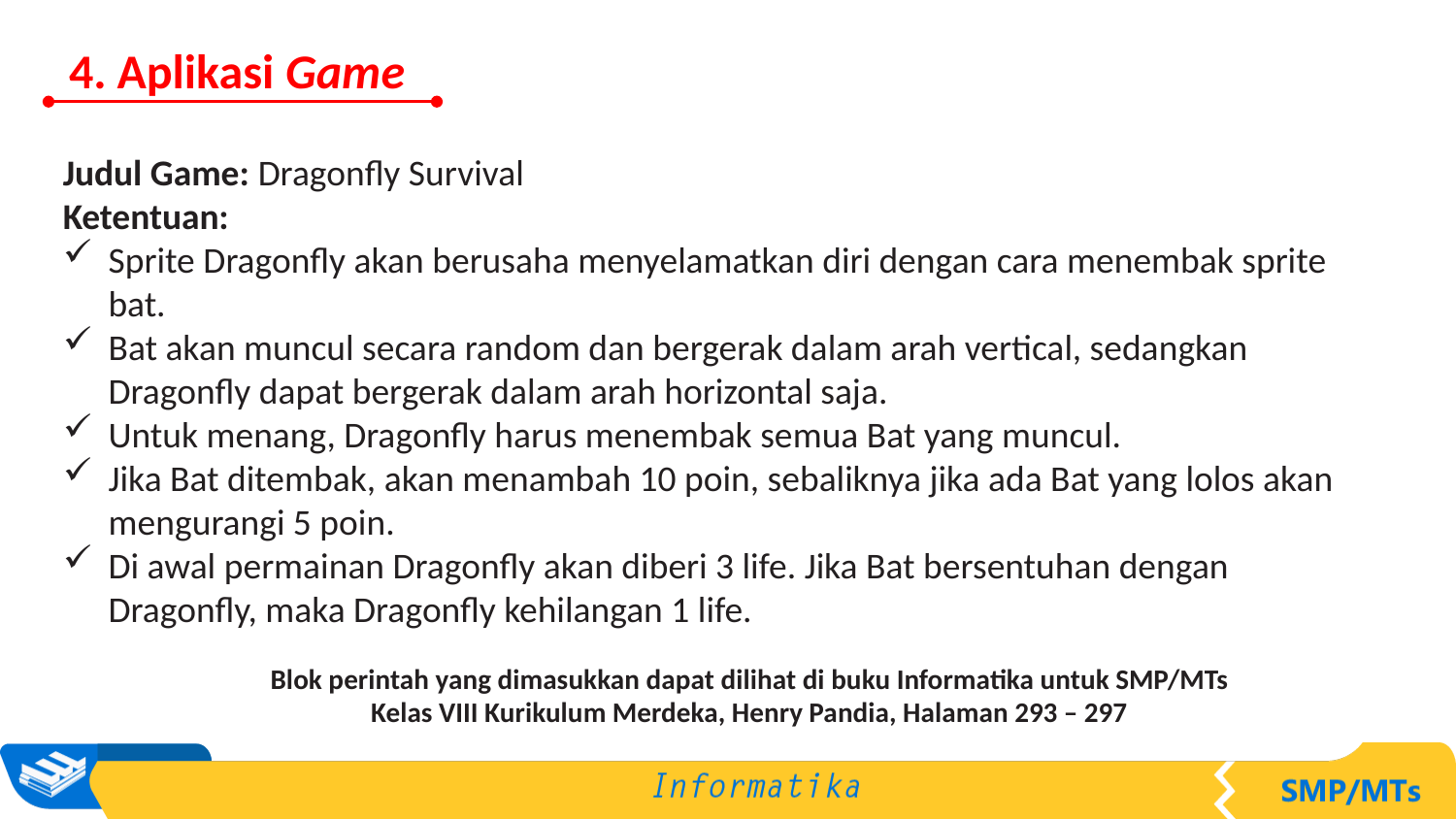

4. Aplikasi Game
Judul Game: Dragonfly Survival
Ketentuan:
Sprite Dragonfly akan berusaha menyelamatkan diri dengan cara menembak sprite bat.
Bat akan muncul secara random dan bergerak dalam arah vertical, sedangkan Dragonfly dapat bergerak dalam arah horizontal saja.
Untuk menang, Dragonfly harus menembak semua Bat yang muncul.
Jika Bat ditembak, akan menambah 10 poin, sebaliknya jika ada Bat yang lolos akan mengurangi 5 poin.
Di awal permainan Dragonfly akan diberi 3 life. Jika Bat bersentuhan dengan Dragonfly, maka Dragonfly kehilangan 1 life.
Blok perintah yang dimasukkan dapat dilihat di buku Informatika untuk SMP/MTs Kelas VIII Kurikulum Merdeka, Henry Pandia, Halaman 293 – 297